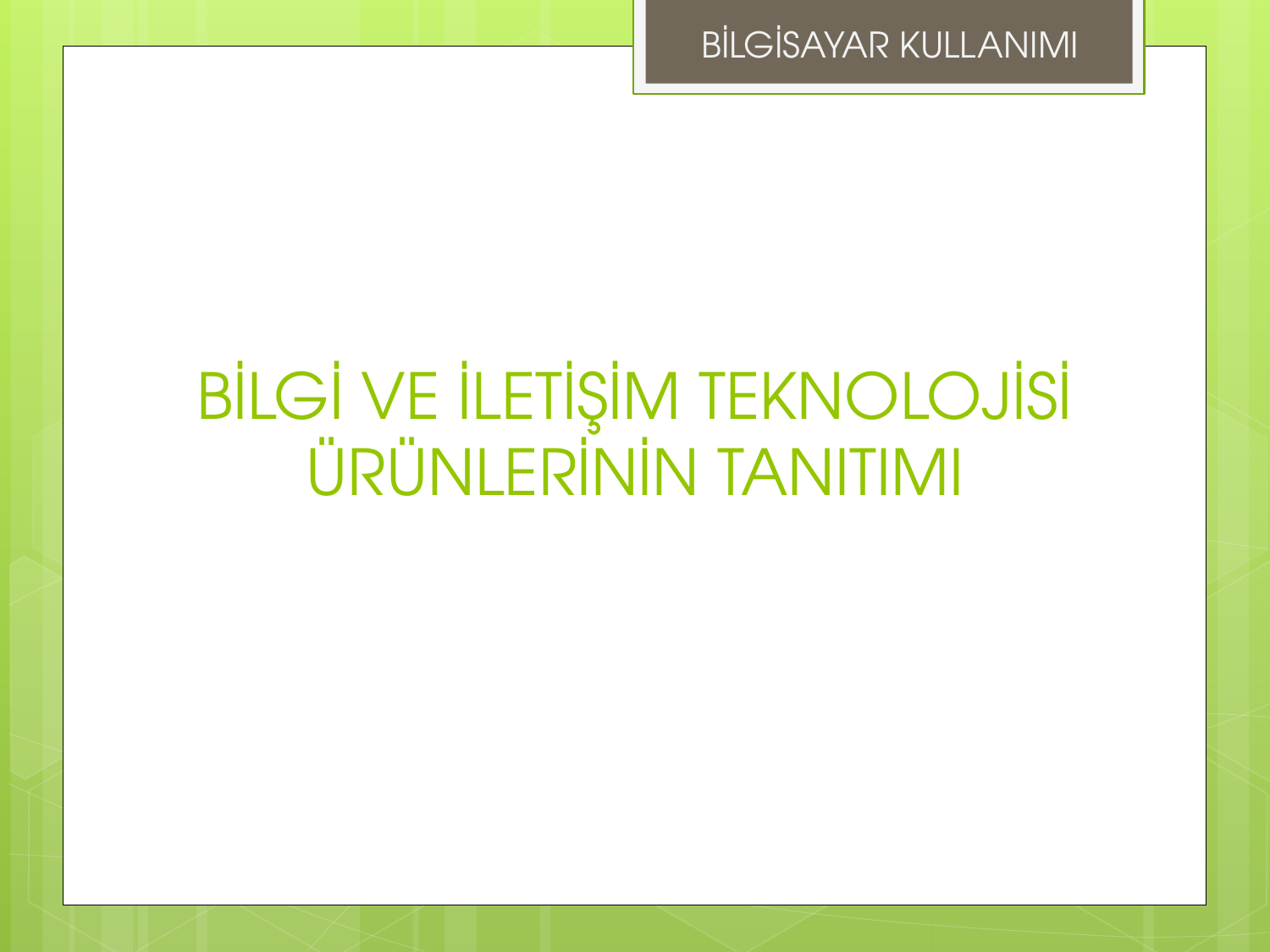

BİLGİSAYAR KULLANIMI
# BİLGİ VE İLETİŞİM TEKNOLOJİSİ ÜRÜNLERİNİN TANITIMI